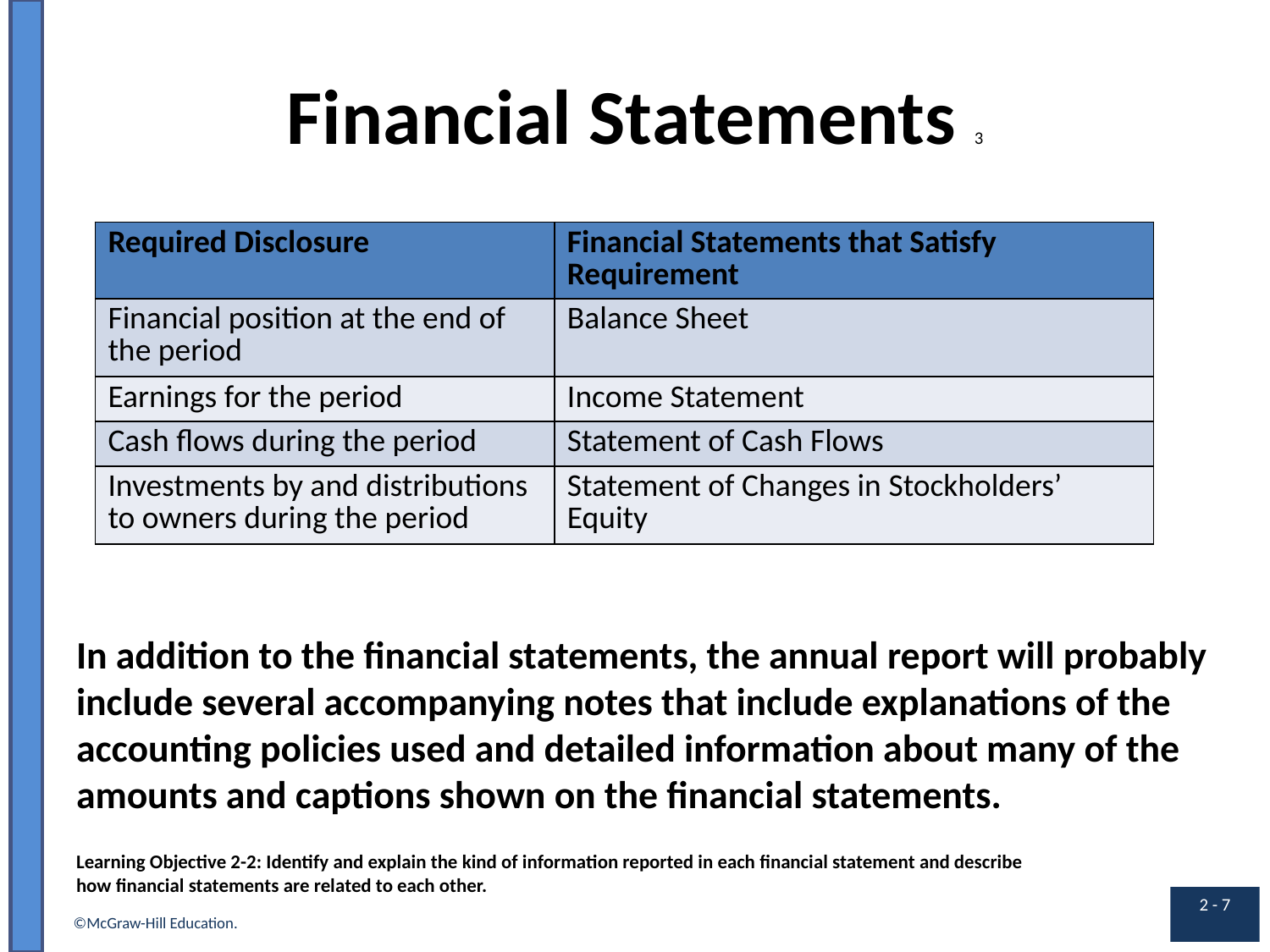

# Financial Statements 3
| Required Disclosure | Financial Statements that Satisfy Requirement |
| --- | --- |
| Financial position at the end of the period | Balance Sheet |
| Earnings for the period | Income Statement |
| Cash flows during the period | Statement of Cash Flows |
| Investments by and distributions to owners during the period | Statement of Changes in Stockholders’ Equity |
In addition to the financial statements, the annual report will probably include several accompanying notes that include explanations of the accounting policies used and detailed information about many of the amounts and captions shown on the financial statements.
Learning Objective 2-2: Identify and explain the kind of information reported in each financial statement and describe how financial statements are related to each other.